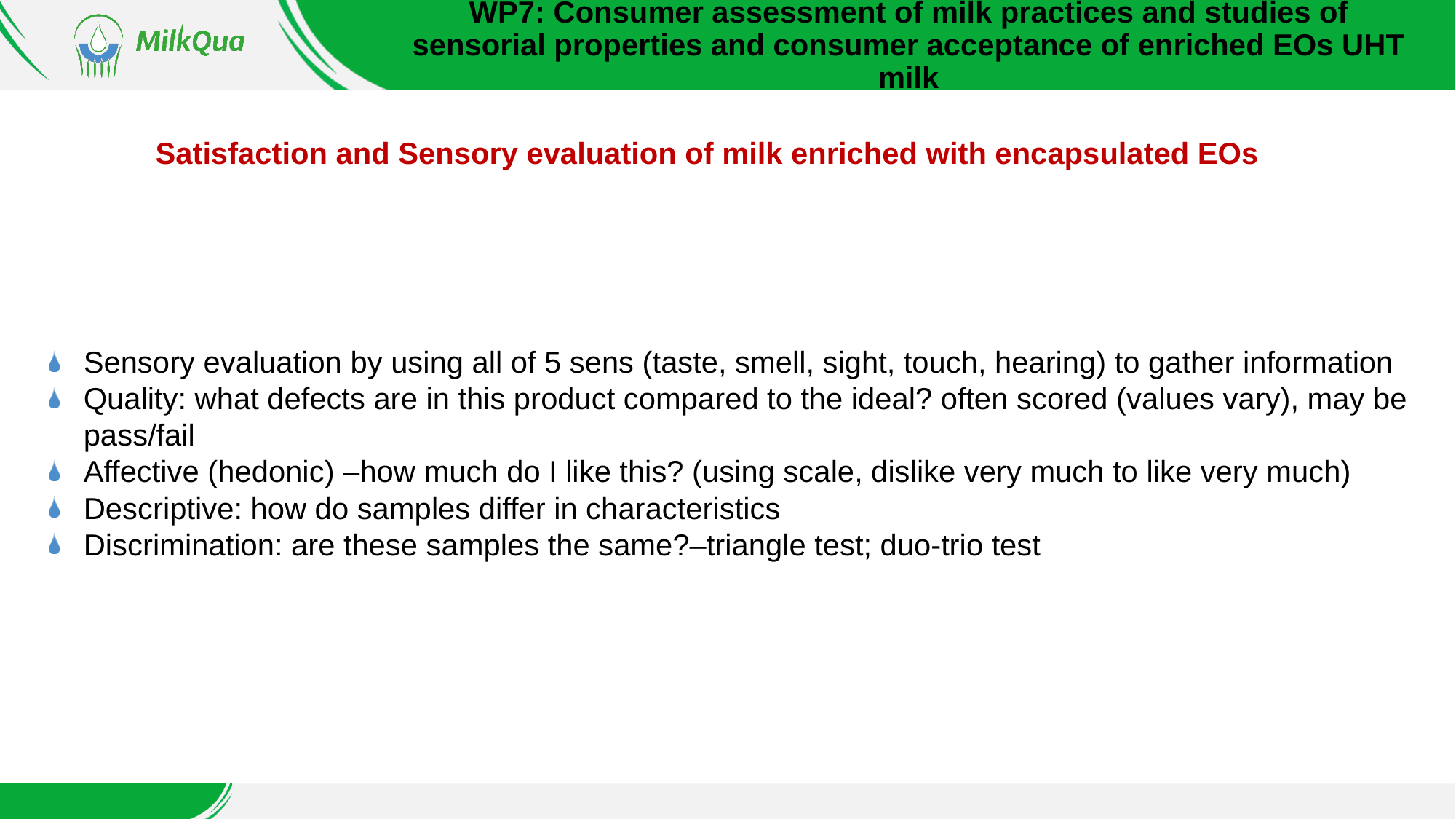

WP7: Consumer assessment of milk practices and studies of sensorial properties and consumer acceptance of enriched EOs UHT milk
# Satisfaction and Sensory evaluation of milk enriched with encapsulated EOs
Sensory evaluation by using all of 5 sens (taste, smell, sight, touch, hearing) to gather information
Quality: what defects are in this product compared to the ideal? often scored (values vary), may be pass/fail
Affective (hedonic) –how much do I like this? (using scale, dislike very much to like very much)
Descriptive: how do samples differ in characteristics
Discrimination: are these samples the same?–triangle test; duo-trio test